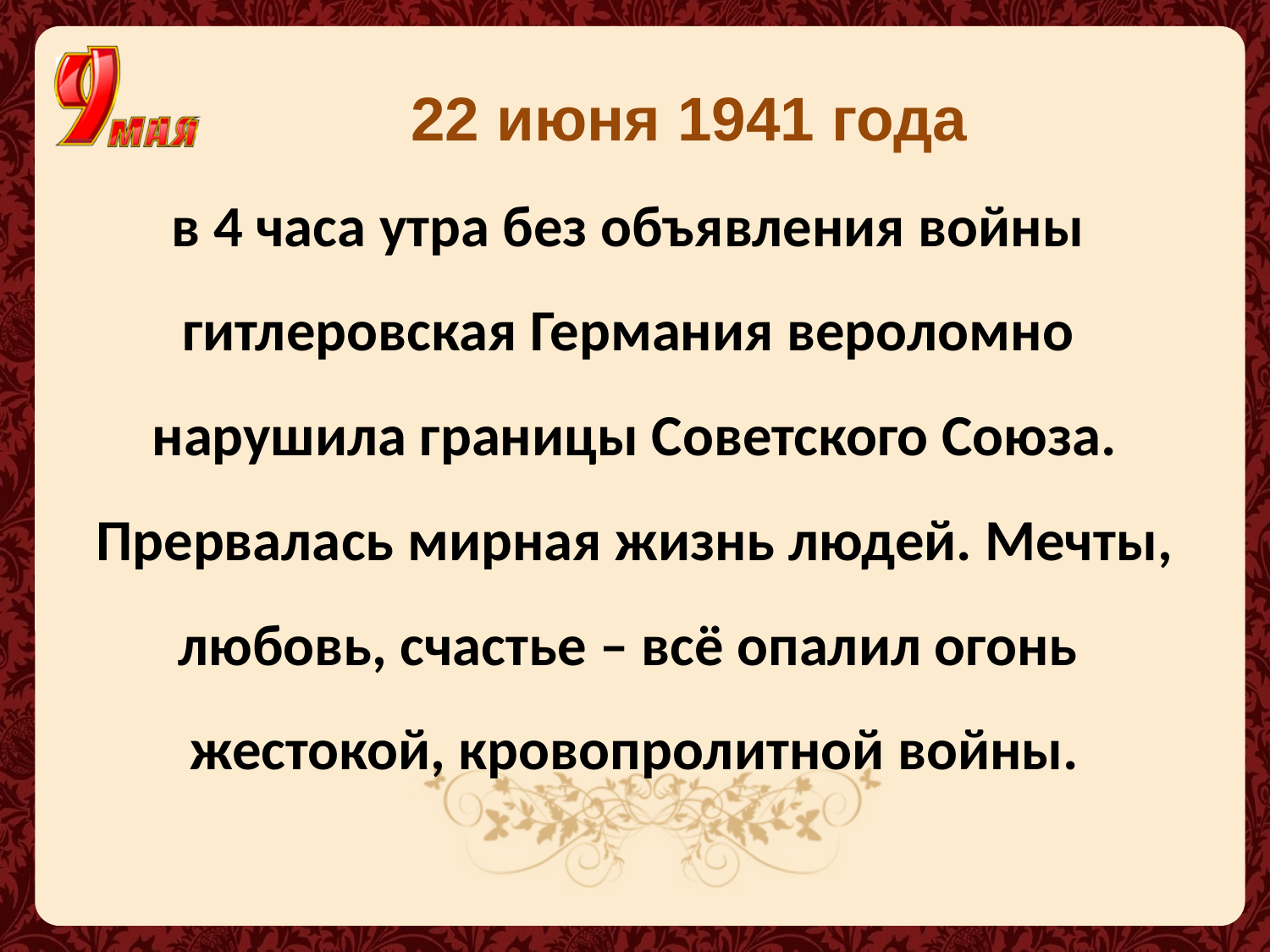

22 июня 1941 года
в 4 часа утра без объявления войны
гитлеровская Германия вероломно
нарушила границы Советского Союза.
 Прервалась мирная жизнь людей. Мечты,
любовь, счастье – всё опалил огонь
жестокой, кровопролитной войны.